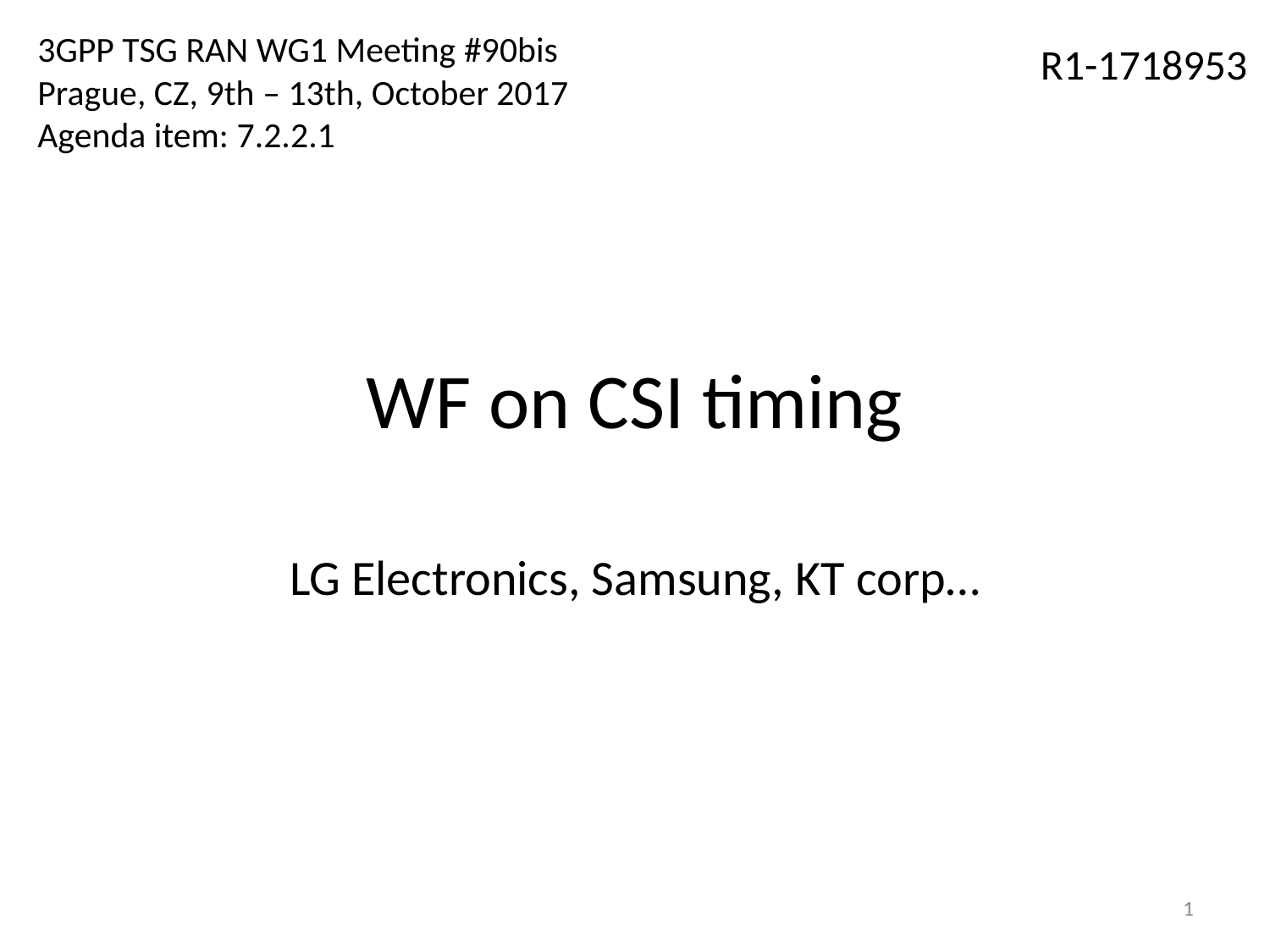

3GPP TSG RAN WG1 Meeting #90bis
Prague, CZ, 9th – 13th, October 2017
Agenda item: 7.2.2.1
R1-1718953
# WF on CSI timing
LG Electronics, Samsung, KT corp…
1